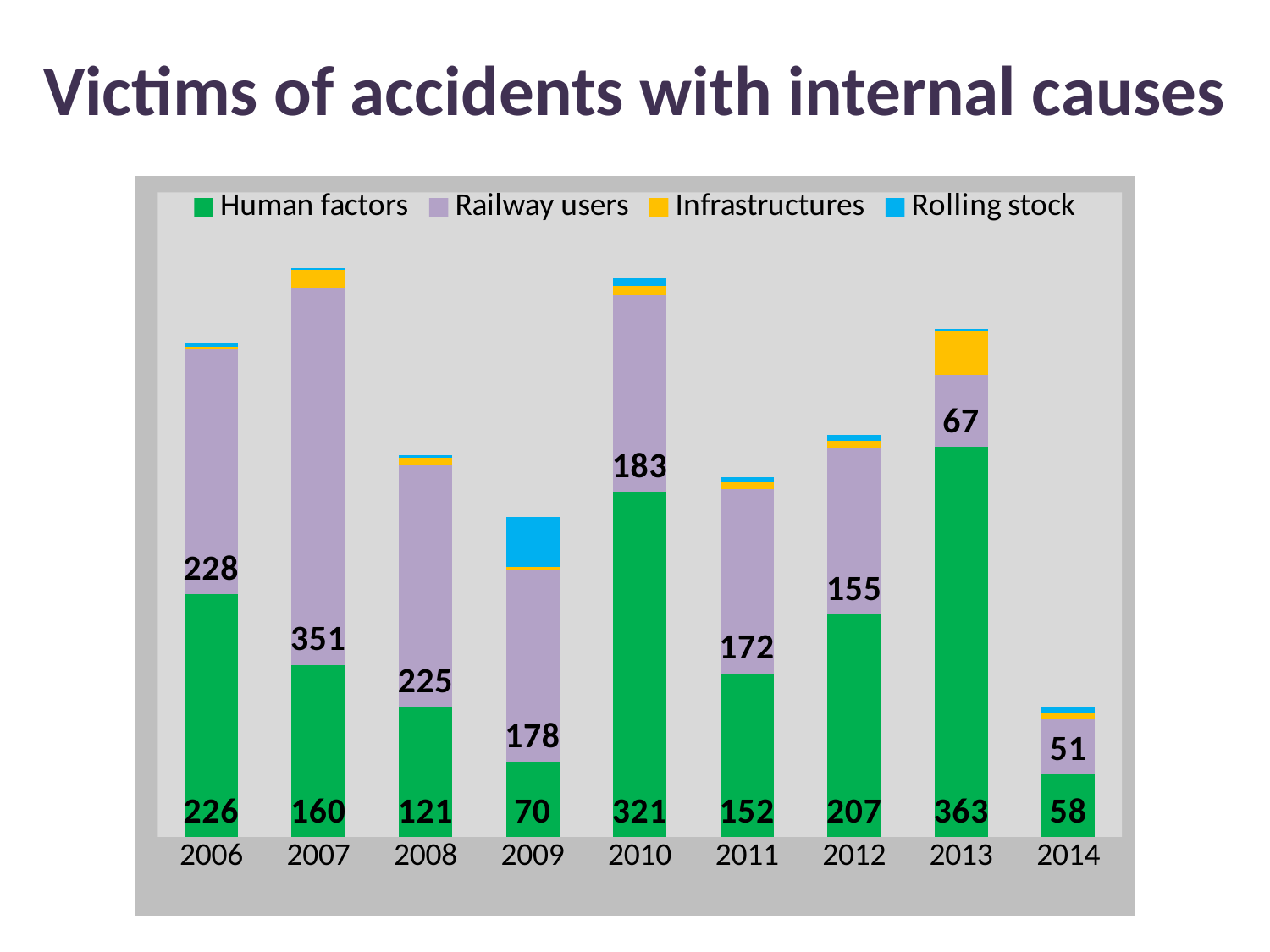

Victims of accidents with internal causes

### Chart

| Category | Human factors | Railway users | Infrastructures | Rolling stock |
|---|---|---|---|---|
| 2006 | 226.0 | 228.0 | 2.0 | 4.0 |
| 2007 | 160.0 | 351.0 | 17.0 | 1.0 |
| 2008 | 121.0 | 225.0 | 7.0 | 2.0 |
| 2009 | 70.0 | 178.0 | 3.0 | 47.0 |
| 2010 | 321.0 | 183.0 | 9.0 | 7.0 |
| 2011 | 152.0 | 172.0 | 6.0 | 5.0 |
| 2012 | 207.0 | 155.0 | 7.0 | 5.0 |
| 2013 | 363.0 | 67.0 | 41.0 | 2.0 |
| 2014 | 58.0 | 51.0 | 7.0 | 5.0 |